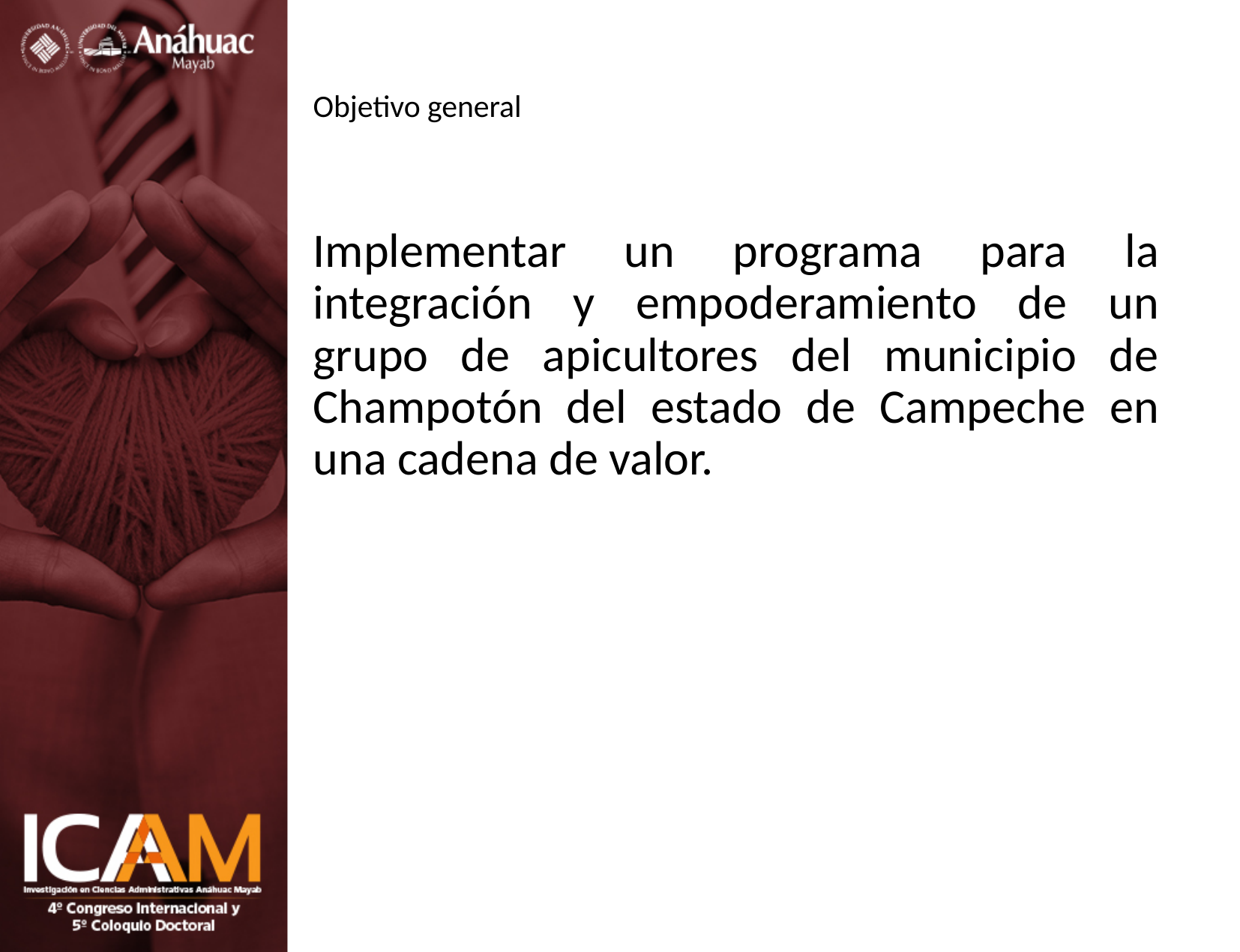

# Objetivo general
Implementar un programa para la integración y empoderamiento de un grupo de apicultores del municipio de Champotón del estado de Campeche en una cadena de valor.